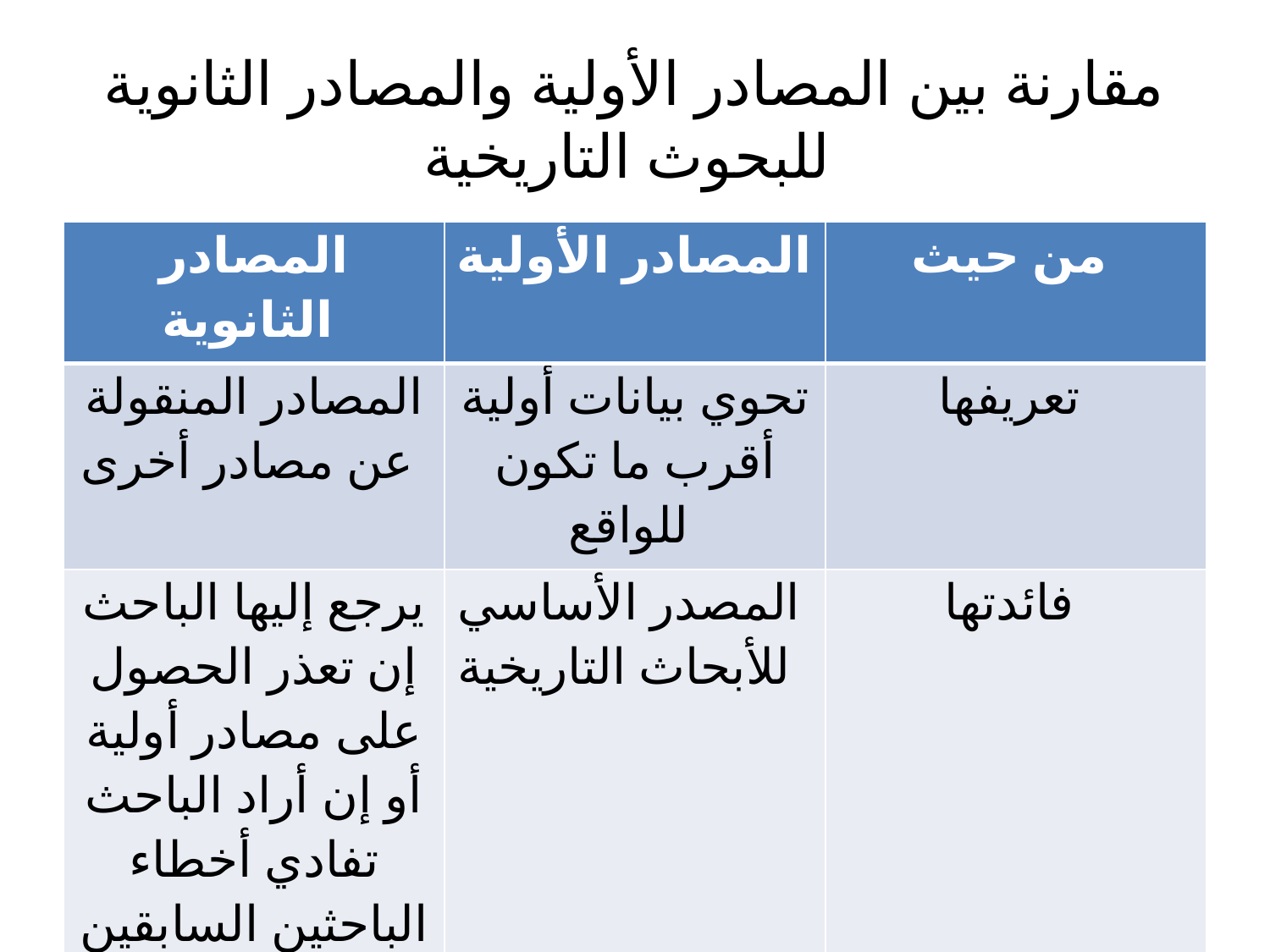

# مقارنة بين المصادر الأولية والمصادر الثانوية للبحوث التاريخية
| المصادر الثانوية | المصادر الأولية | من حيث |
| --- | --- | --- |
| المصادر المنقولة عن مصادر أخرى | تحوي بيانات أولية أقرب ما تكون للواقع | تعريفها |
| يرجع إليها الباحث إن تعذر الحصول على مصادر أولية أو إن أراد الباحث تفادي أخطاء الباحثين السابقين | المصدر الأساسي للأبحاث التاريخية | فائدتها |
| الكتب المؤلفة بعد فترات زمنية متأخرة | المذكرات والمخطوطات والإحصاءات الرسمية | أمثلتها |